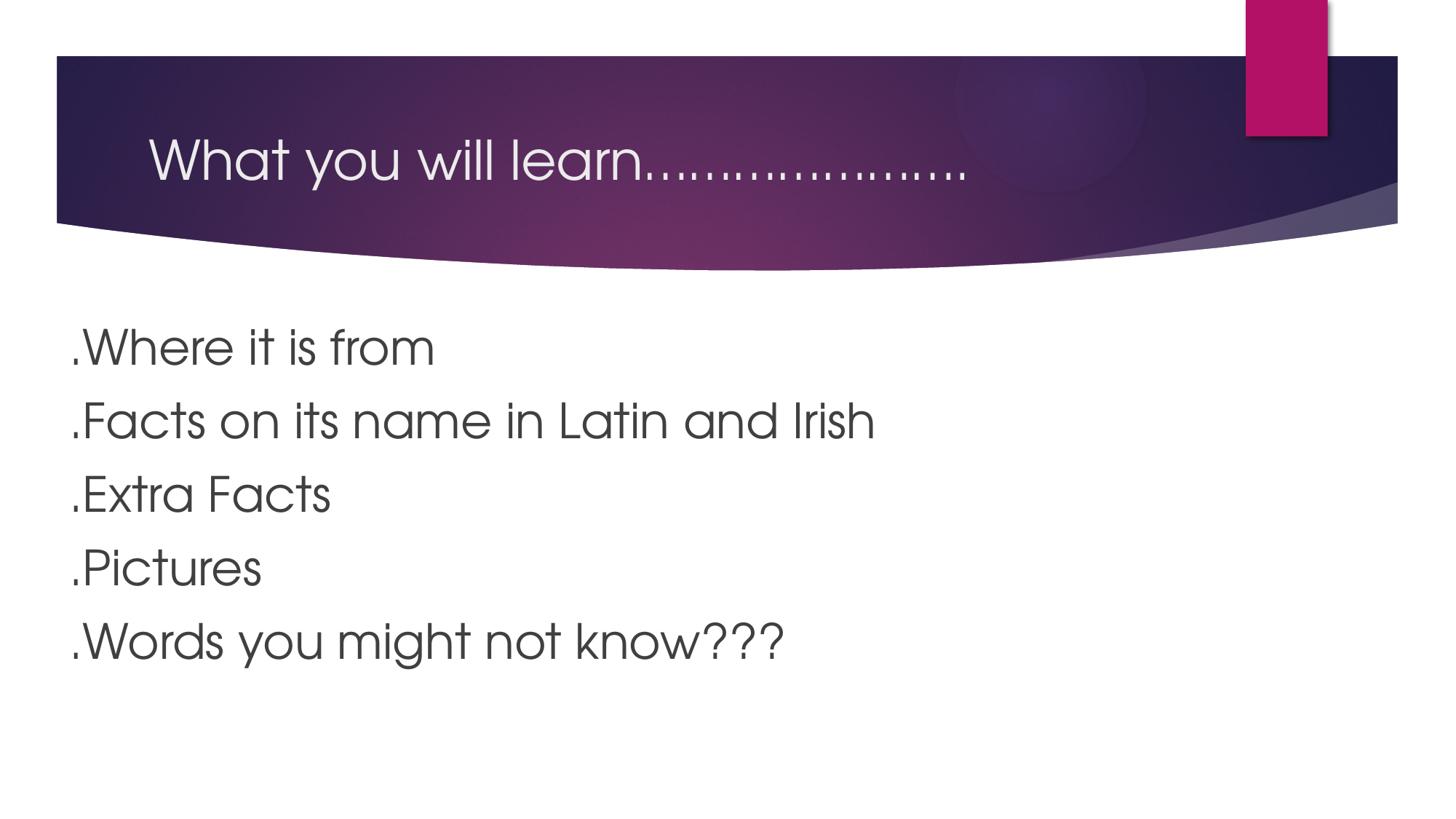

# What you will learn………………….
.Where it is from
.Facts on its name in Latin and Irish
.Extra Facts
.Pictures
.Words you might not know???